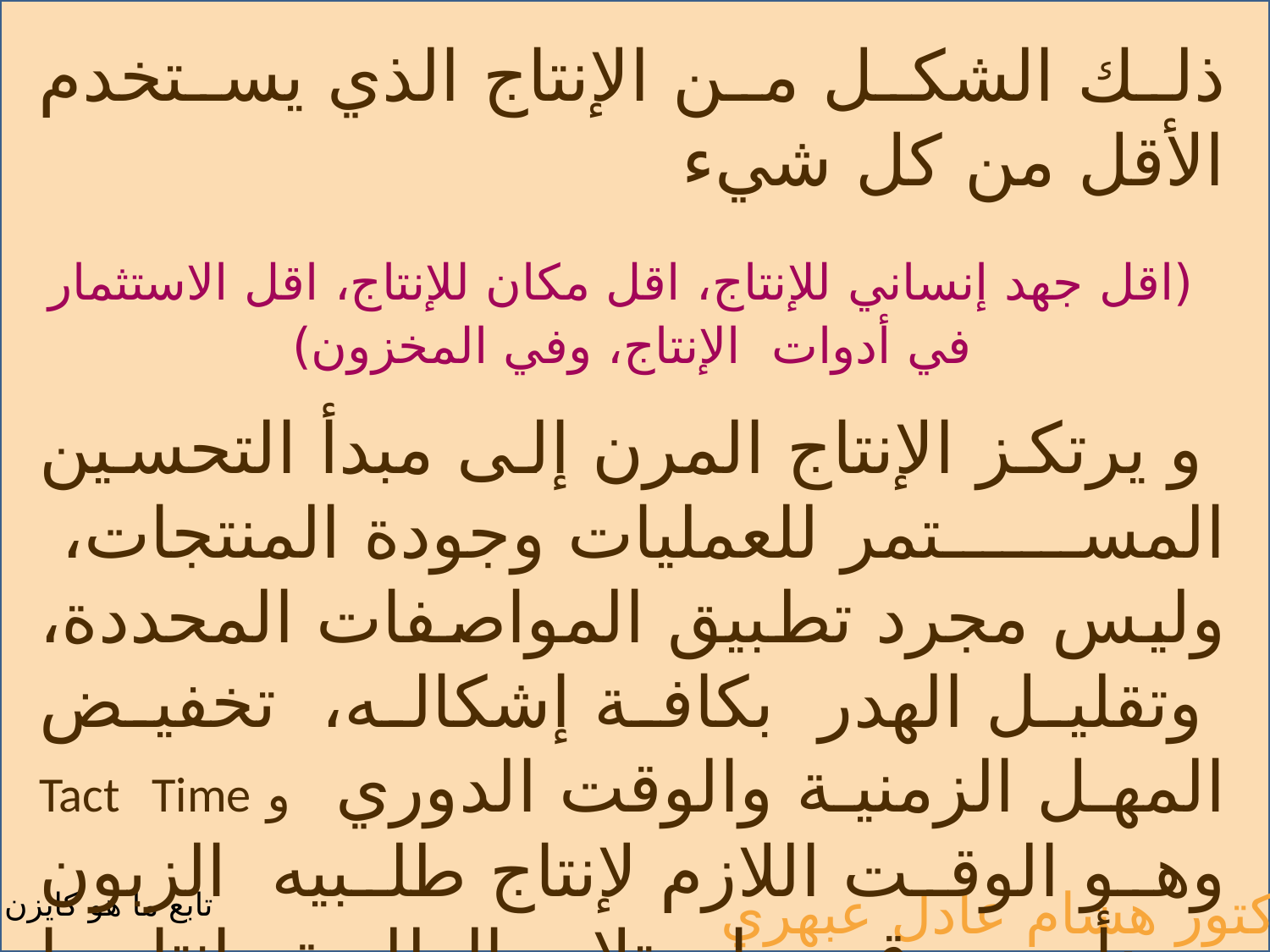

الإنتاج المرن أو الليِّن أو الخالي من الهدرLean Production

ذلك الشكل من الإنتاج الذي يستخدم الأقل من كل شيء

 (اقل جهد إنساني للإنتاج، اقل مكان للإنتاج، اقل الاستثمار في أدوات  الإنتاج، وفي المخزون)

 و يرتكز الإنتاج المرن إلى مبدأ التحسين المستمر للعمليات وجودة المنتجات،  وليس مجرد تطبيق المواصفات المحددة،  وتقليل الهدر  بكافة إشكاله،  تخفيض المهل الزمنية والوقت الدوري  و Tact Time وهو الوقت اللازم لإنتاج طلبيه  الزبون ويبدأ من وقت  استلام  الطلبية وإنتاجها وتسليمها للزبون، وموازنة خط الإنتاج.
الدكتور هشام عادل عبهري
تابع ما هو كايزن